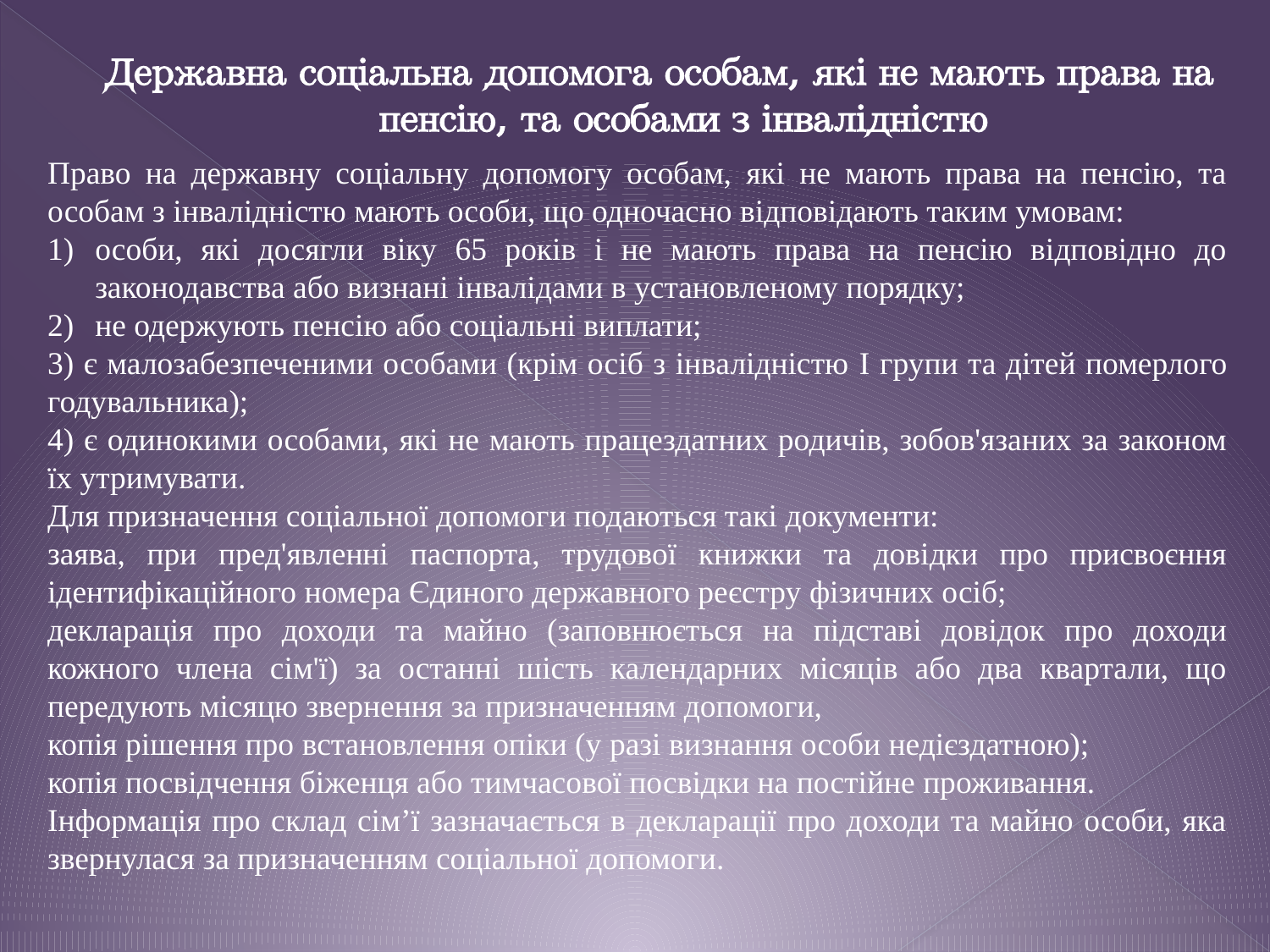

Державна соціальна допомога особам, які не мають права на пенсію, та особами з інвалідністю
Право на державну соціальну допомогу особам, які не мають права на пенсію, та особам з інвалідністю мають особи, що одночасно відповідають таким умовам:
особи, які досягли віку 65 років і не мають права на пенсію відповідно до законодавства або визнані інвалідами в установленому порядку;
не одержують пенсію або соціальні виплати;
3) є малозабезпеченими особами (крім осіб з інвалідністю I групи та дітей померлого годувальника);
4) є одинокими особами, які не мають працездатних родичів, зобов'язаних за законом їх утримувати.
Для призначення соціальної допомоги подаються такі документи:
заява, при пред'явленні паспорта, трудової книжки та довідки про присвоєння ідентифікаційного номера Єдиного державного реєстру фізичних осіб;
декларація про доходи та майно (заповнюється на підставі довідок про доходи кожного члена сім'ї) за останні шість календарних місяців або два квартали, що передують місяцю звернення за призначенням допомоги,
копія рішення про встановлення опіки (у разі визнання особи недієздатною);
копія посвідчення біженця або тимчасової посвідки на постійне проживання.
Інформація про склад сім’ї зазначається в декларації про доходи та майно особи, яка звернулася за призначенням соціальної допомоги.